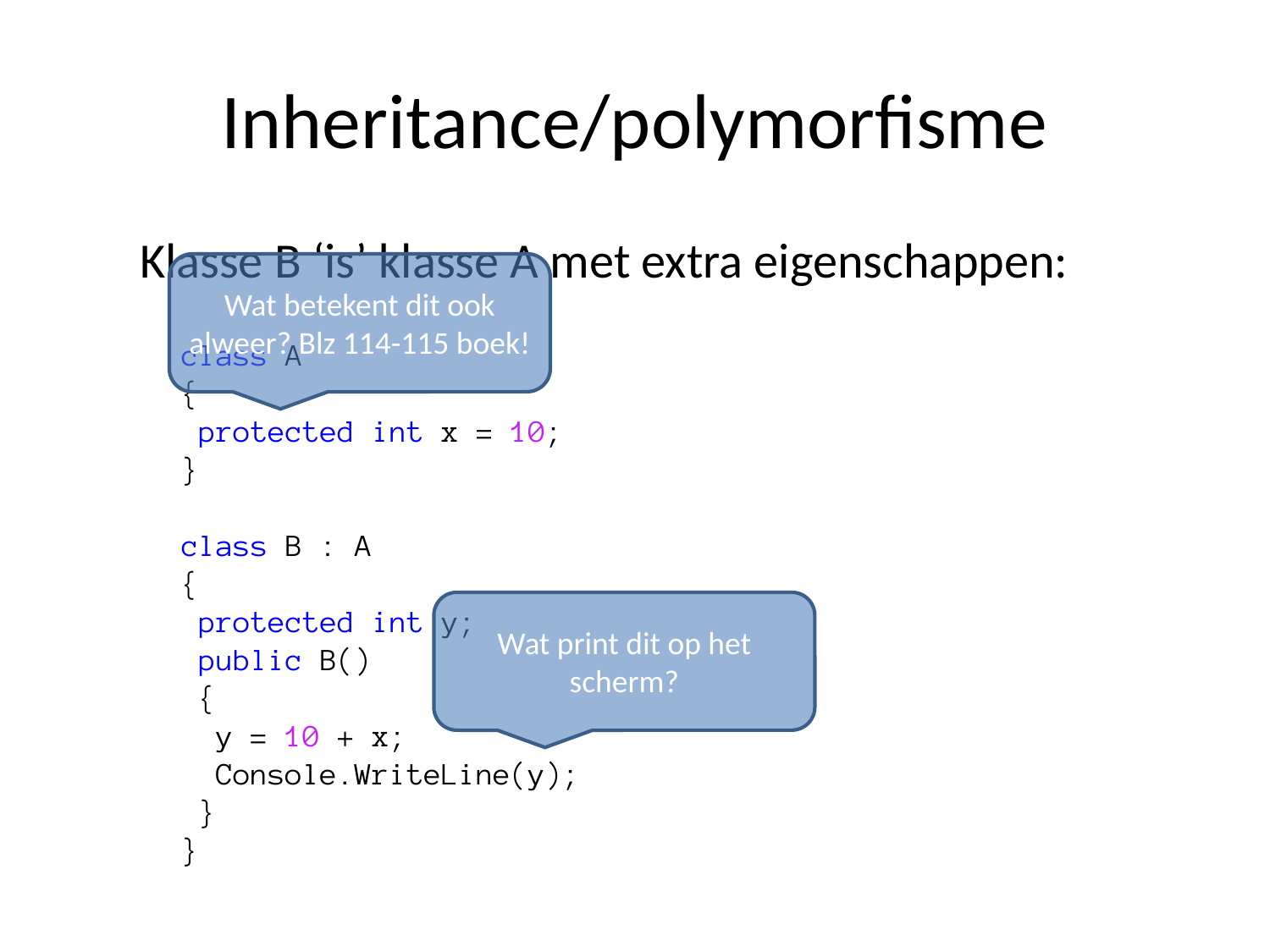

# Inheritance/polymorfisme
Klasse B ‘is’ klasse A met extra eigenschappen:

Wat betekent dit ook alweer? Blz 114-115 boek!
class A
{
 protected int x = 10;
}

class B : A
{
 protected int y;
 public B()
 {
  y = 10 + x;
  Console.WriteLine(y);
 }
}
Wat print dit op het scherm?